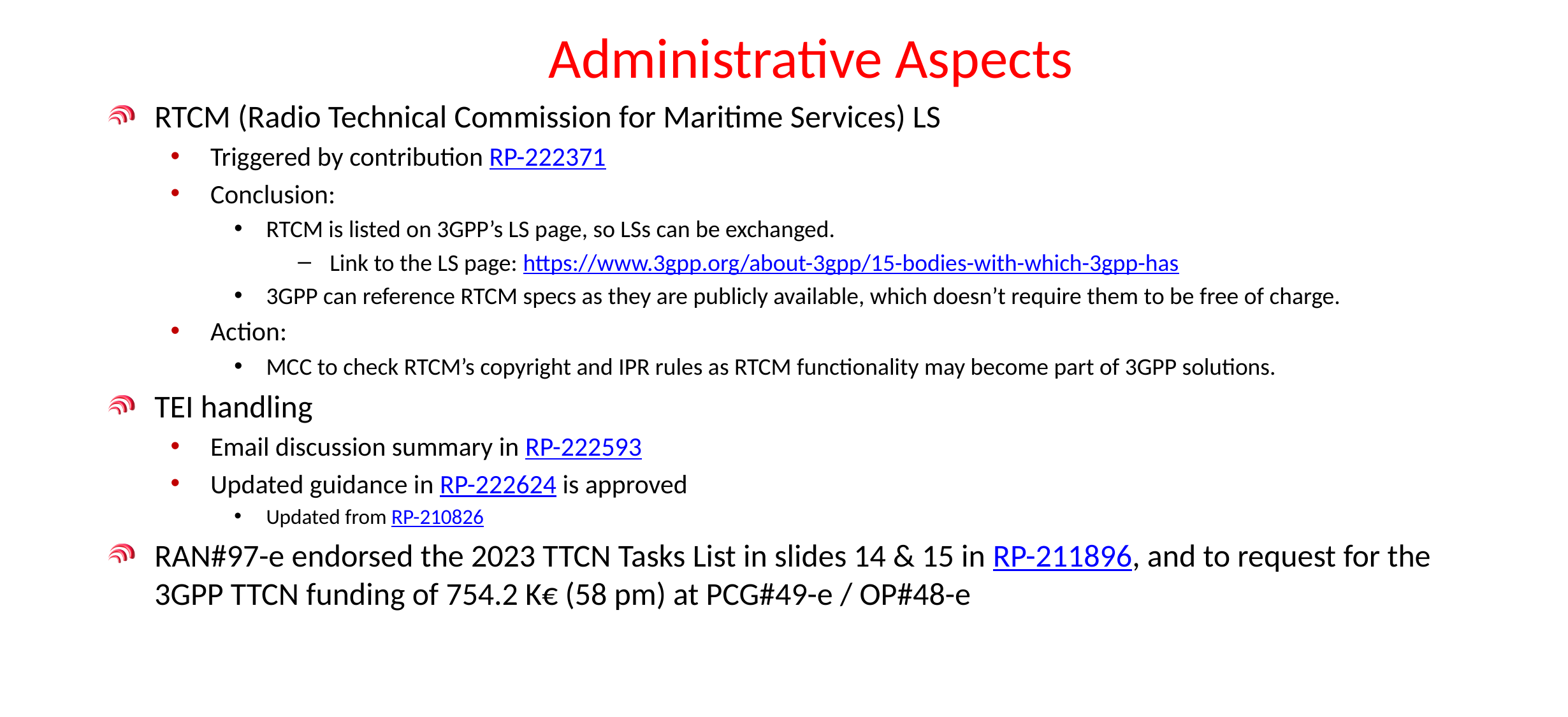

# Administrative Aspects
RTCM (Radio Technical Commission for Maritime Services) LS
Triggered by contribution RP-222371
Conclusion:
RTCM is listed on 3GPP’s LS page, so LSs can be exchanged.
Link to the LS page: https://www.3gpp.org/about-3gpp/15-bodies-with-which-3gpp-has
3GPP can reference RTCM specs as they are publicly available, which doesn’t require them to be free of charge.
Action:
MCC to check RTCM’s copyright and IPR rules as RTCM functionality may become part of 3GPP solutions.
TEI handling
Email discussion summary in RP-222593
Updated guidance in RP-222624 is approved
Updated from RP-210826
RAN#97-e endorsed the 2023 TTCN Tasks List in slides 14 & 15 in RP-211896, and to request for the 3GPP TTCN funding of 754.2 K€ (58 pm) at PCG#49-e / OP#48-e